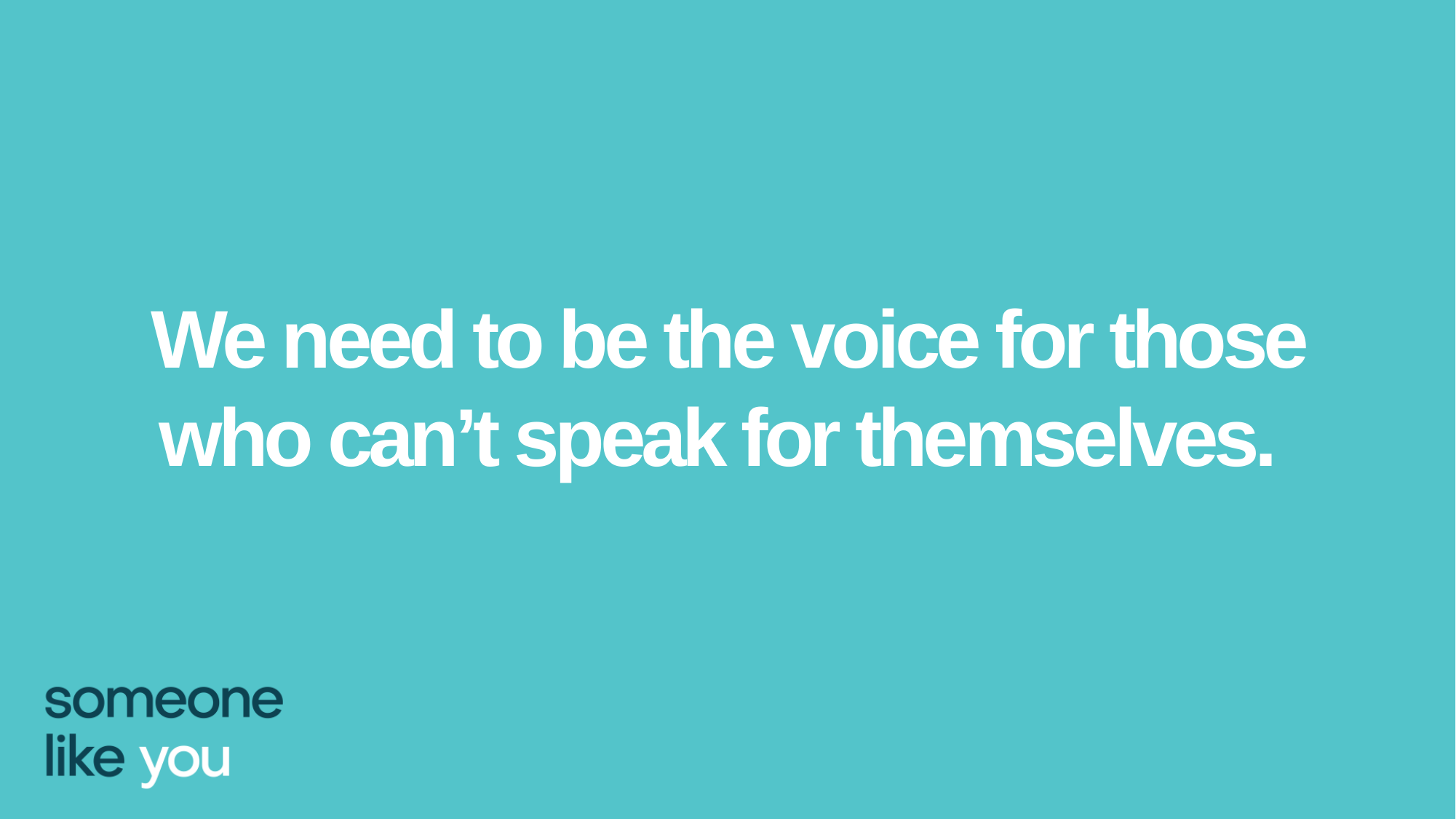

We need to be the voice for those who can’t speak for themselves.